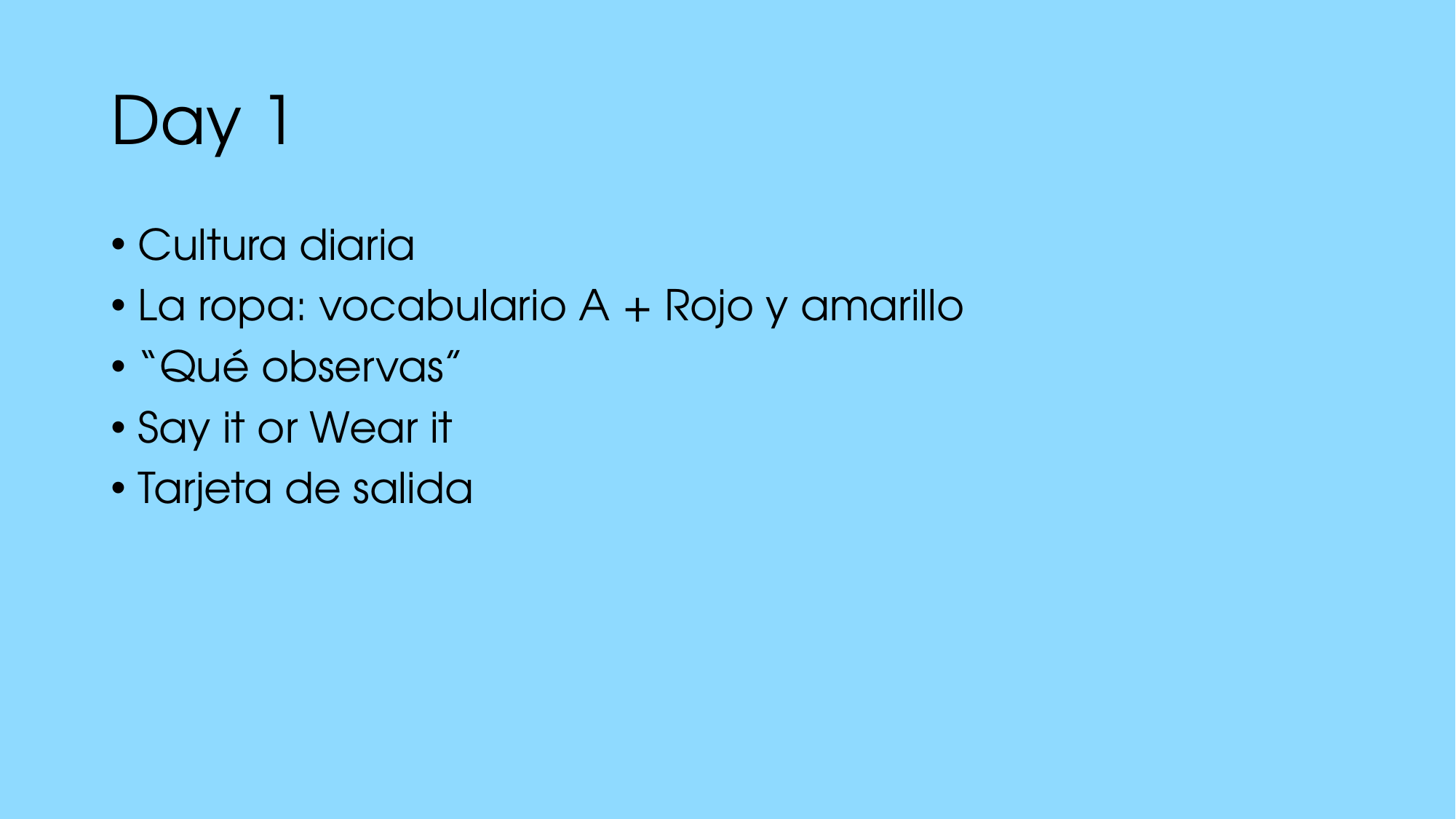

# Day 1
Cultura diaria
La ropa: vocabulario A + Rojo y amarillo
“Qué observas”
Say it or Wear it
Tarjeta de salida